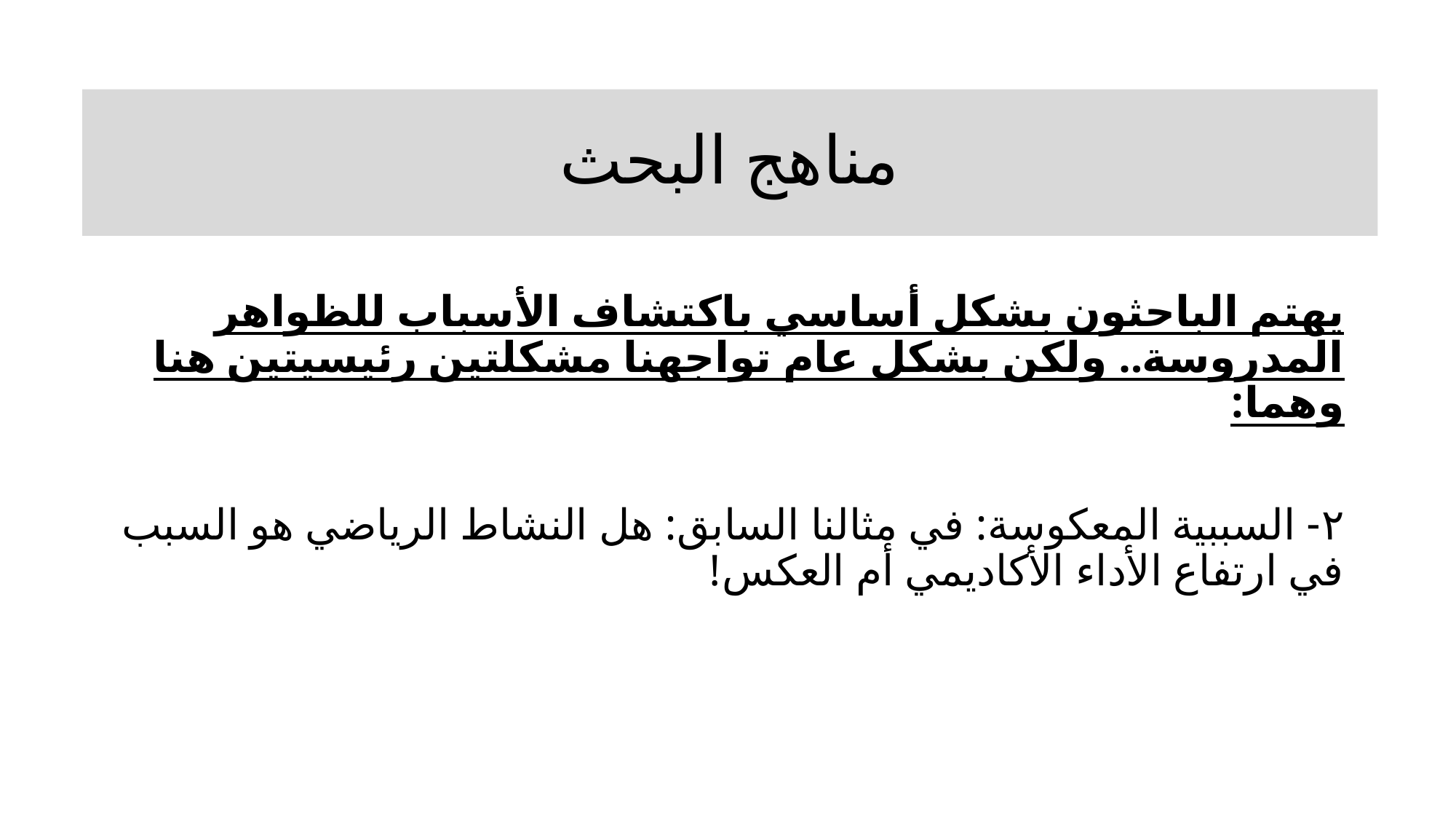

# مناهج البحث

يهتم الباحثون بشكل أساسي باكتشاف الأسباب للظواهر المدروسة.. ولكن بشكل عام تواجهنا مشكلتين رئيسيتين هنا وهما:

٢- السببية المعكوسة: في مثالنا السابق: هل النشاط الرياضي هو السبب في ارتفاع الأداء الأكاديمي أم العكس!